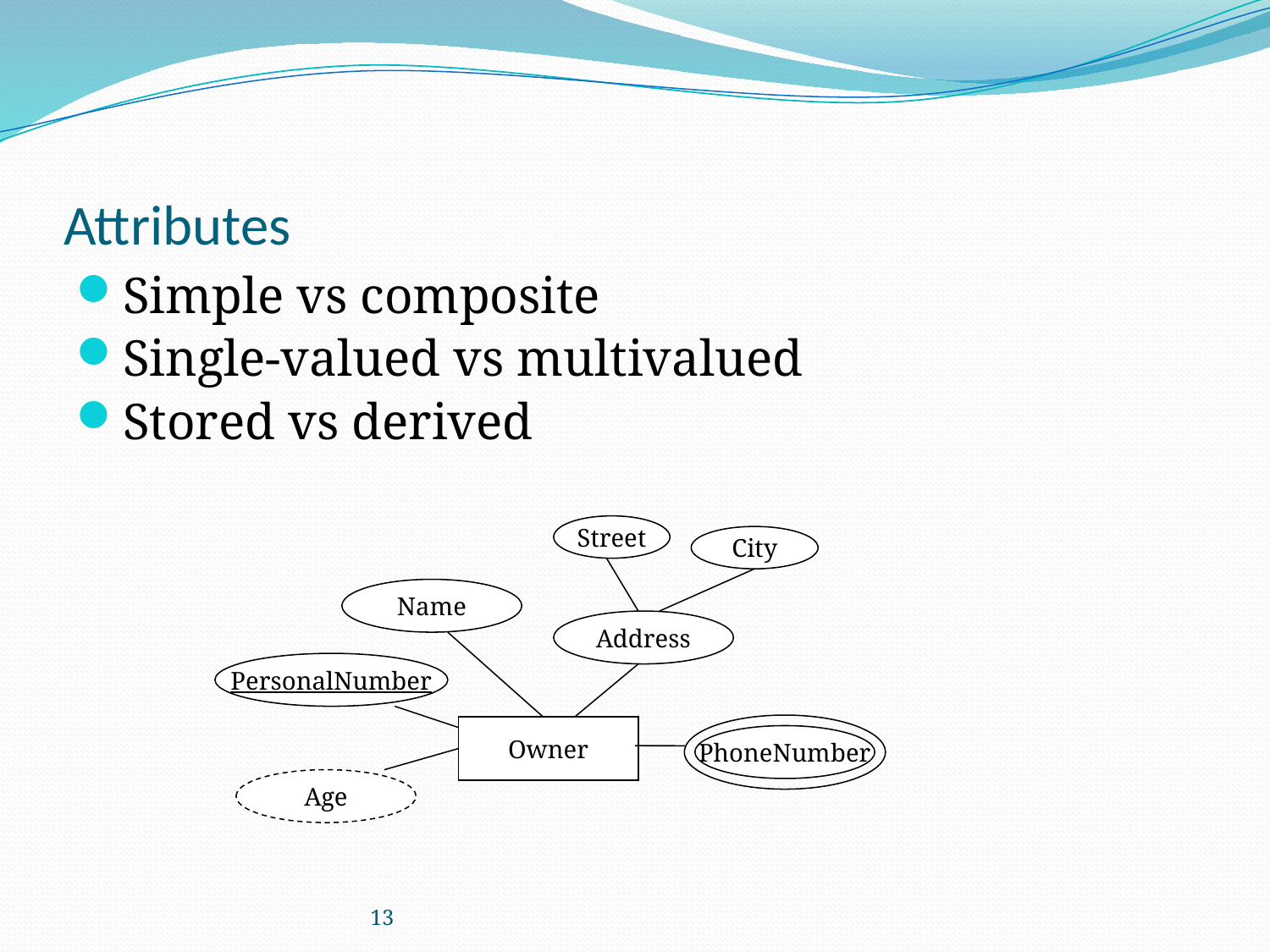

# Attributes
Simple vs composite
Single-valued vs multivalued
Stored vs derived
Street
City

Name
Address

PersonalNumber

Owner
PhoneNumber

Age
13